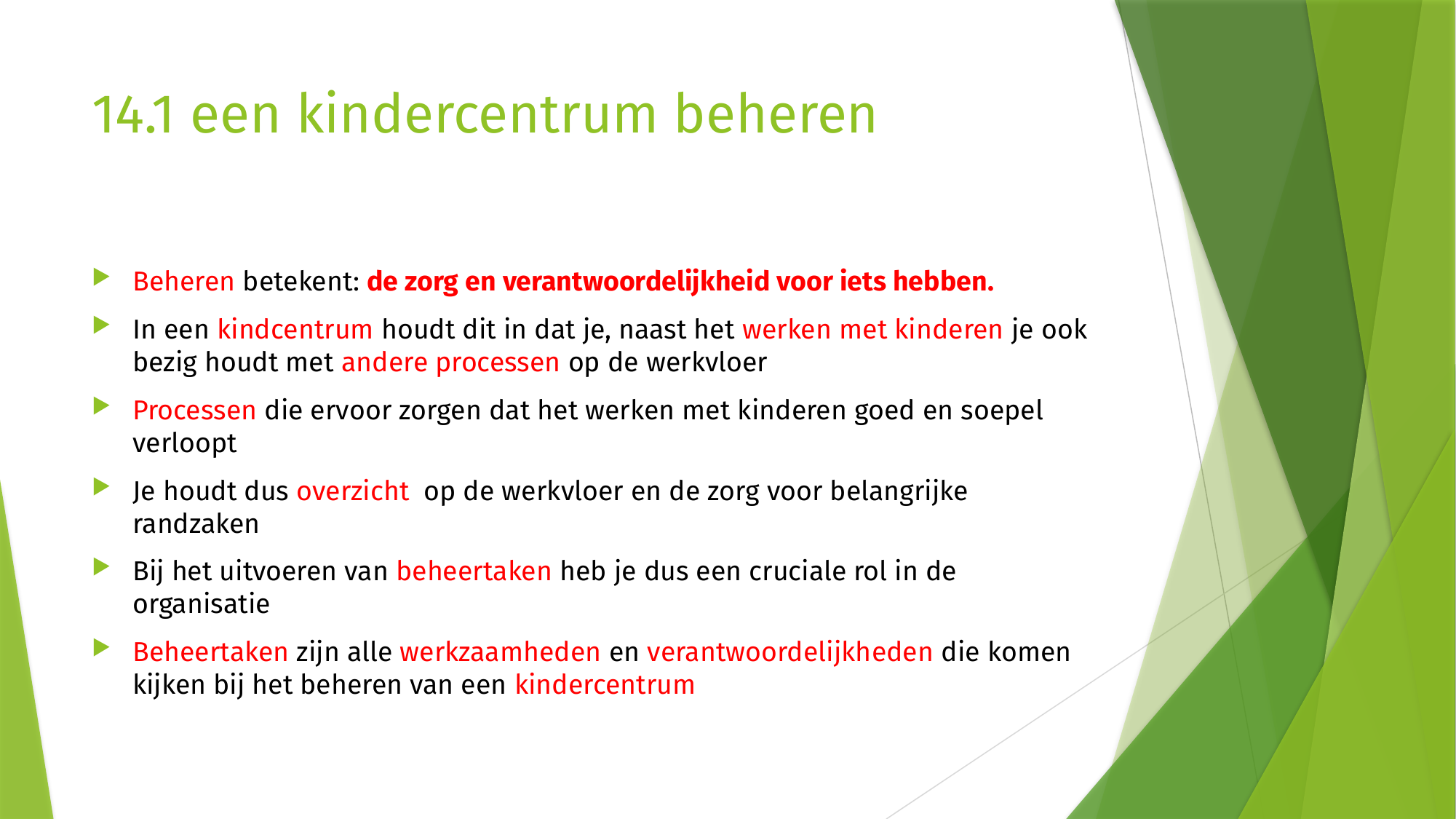

# 14.1 een kindercentrum beheren
Beheren betekent: de zorg en verantwoordelijkheid voor iets hebben.
In een kindcentrum houdt dit in dat je, naast het werken met kinderen je ook bezig houdt met andere processen op de werkvloer
Processen die ervoor zorgen dat het werken met kinderen goed en soepel verloopt
Je houdt dus overzicht  op de werkvloer en de zorg voor belangrijke  randzaken
Bij het uitvoeren van beheertaken heb je dus een cruciale rol in de organisatie
Beheertaken zijn alle werkzaamheden en verantwoordelijkheden die komen kijken bij het beheren van een kindercentrum